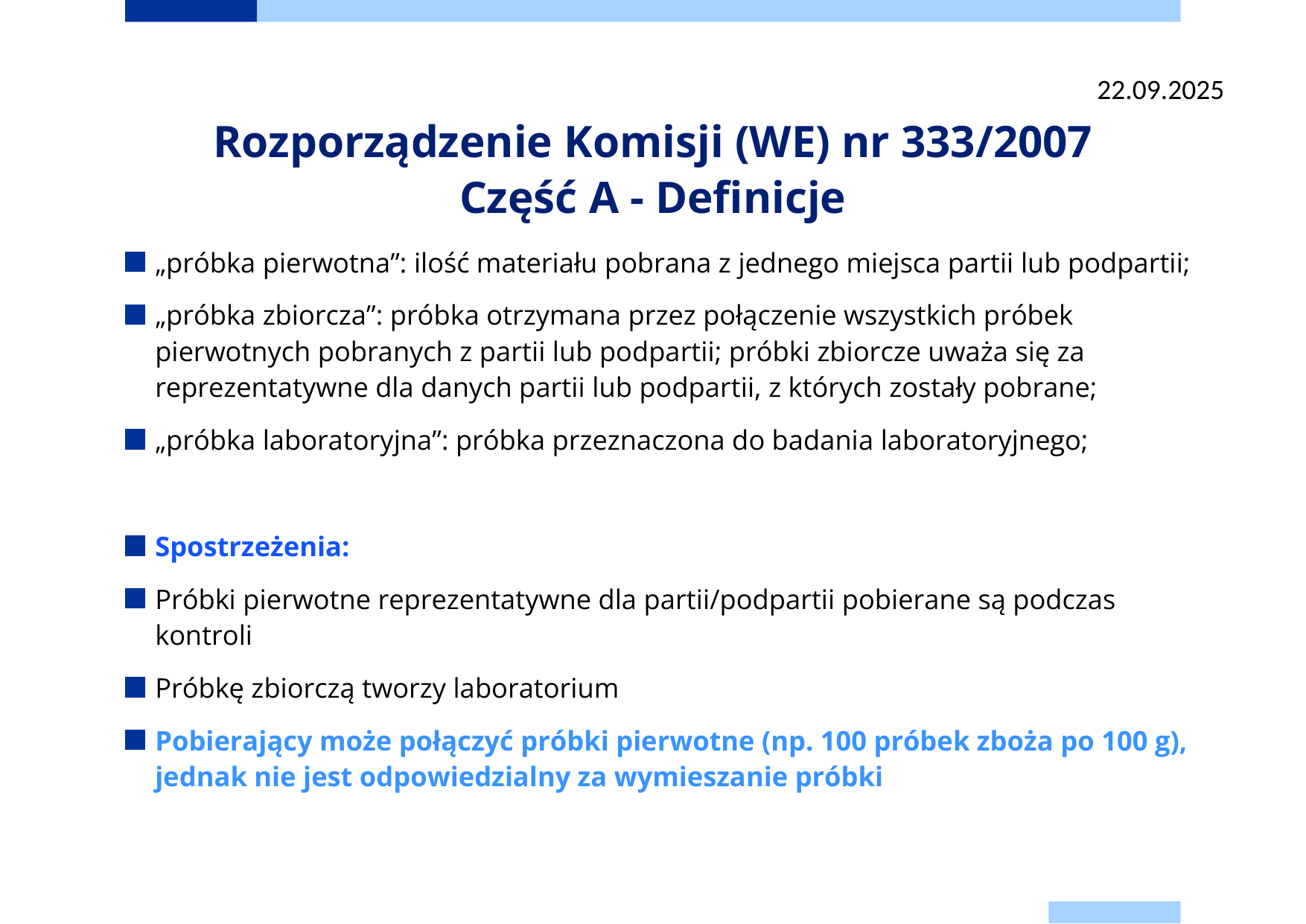

22.09.2025
# Rozporządzenie Komisji (WE) nr 333/2007 Część A - Definicje
„próbka pierwotna”: ilość materiału pobrana z jednego miejsca partii lub podpartii;
„próbka zbiorcza”: próbka otrzymana przez połączenie wszystkich próbek pierwotnych pobranych z partii lub podpartii; próbki zbiorcze uważa się za reprezentatywne dla danych partii lub podpartii, z których zostały pobrane;
„próbka laboratoryjna”: próbka przeznaczona do badania laboratoryjnego;

Spostrzeżenia:
Próbki pierwotne reprezentatywne dla partii/podpartii pobierane są podczas kontroli
Próbkę zbiorczą tworzy laboratorium
Pobierający może połączyć próbki pierwotne (np. 100 próbek zboża po 100 g), jednak nie jest odpowiedzialny za wymieszanie próbki